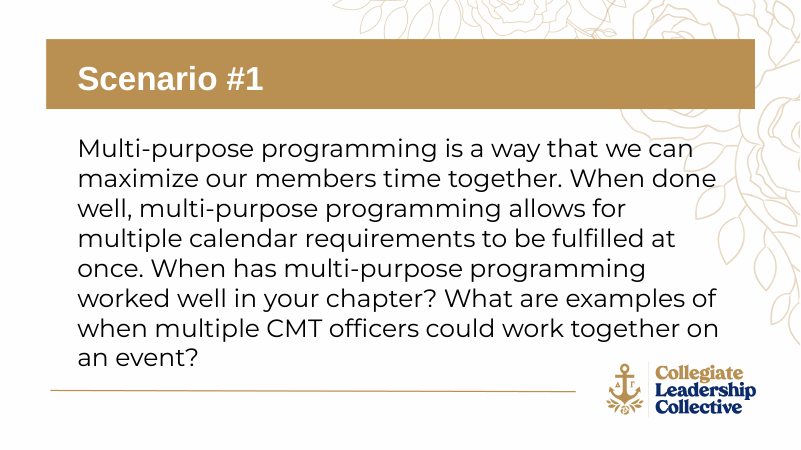

Scenario #1
Multi-purpose programming is a way that we can maximize our members time together. When done well, multi-purpose programming allows for multiple calendar requirements to be fulfilled at once. When has multi-purpose programming worked well in your chapter? What are examples of when multiple CMT officers could work together on an event?